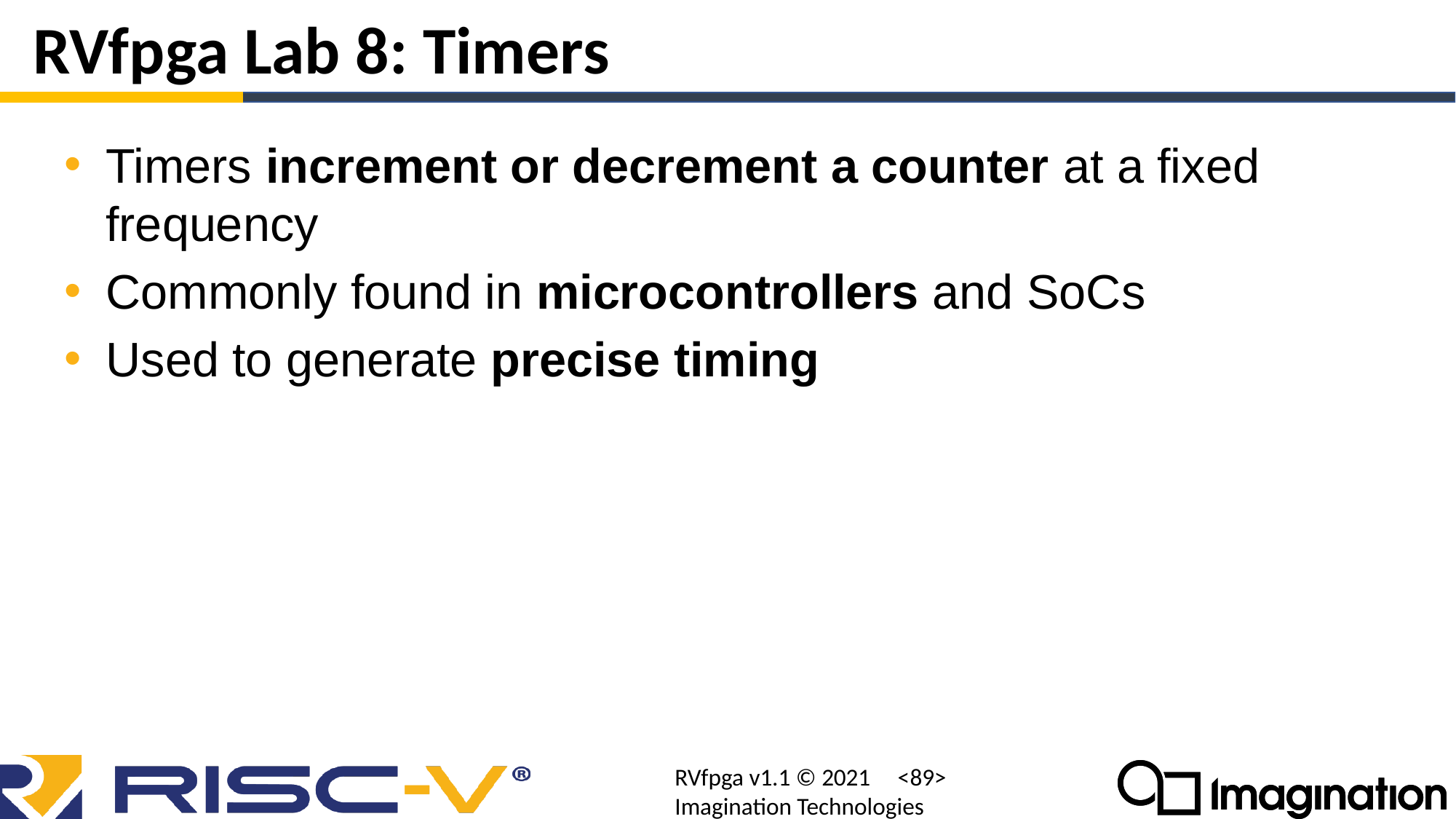

# RVfpga Lab 8: Timers
Timers increment or decrement a counter at a fixed frequency
Commonly found in microcontrollers and SoCs
Used to generate precise timing